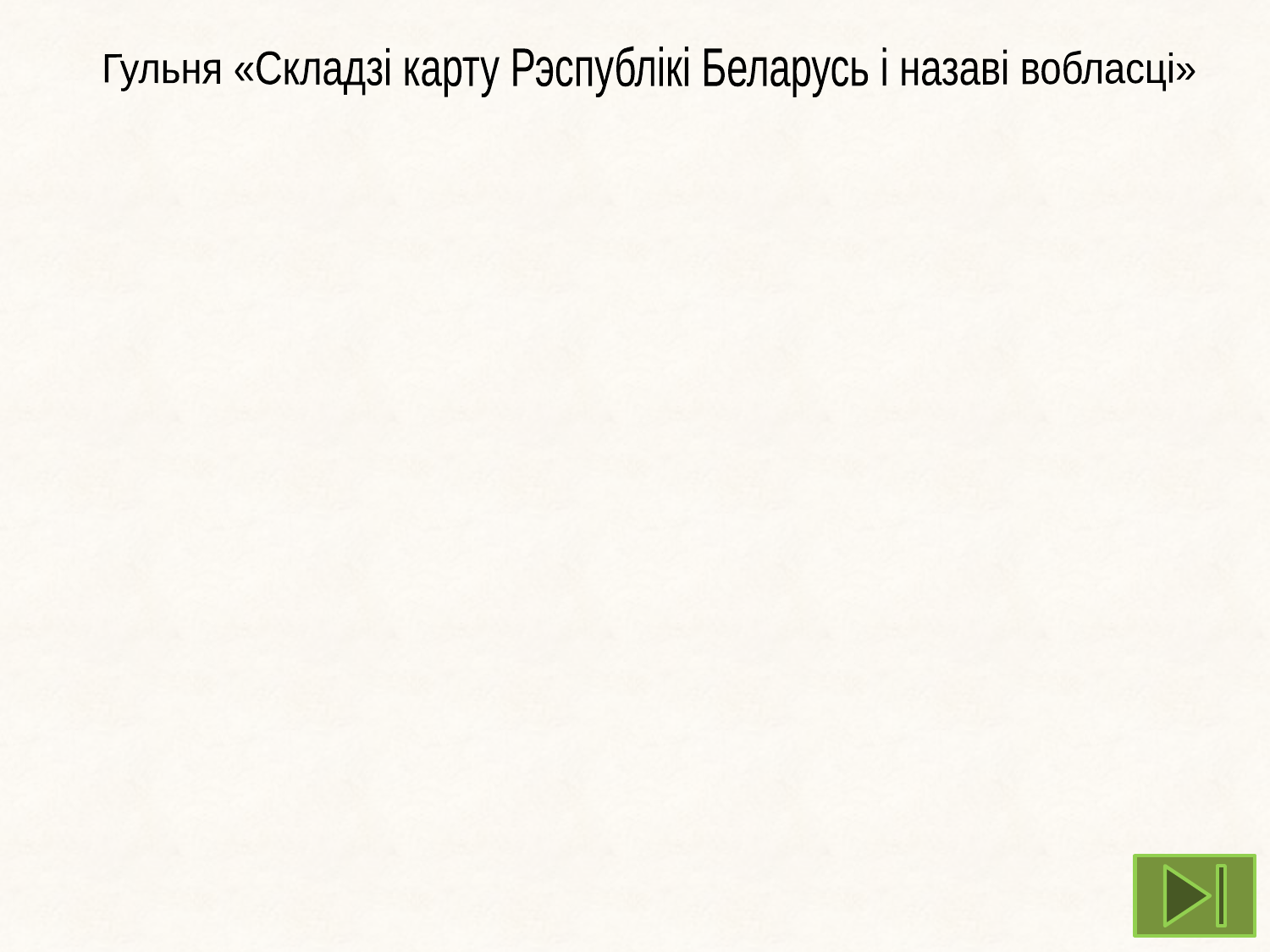

Гульня «Складзі карту Рэспублікі Беларусь і назаві вобласці»